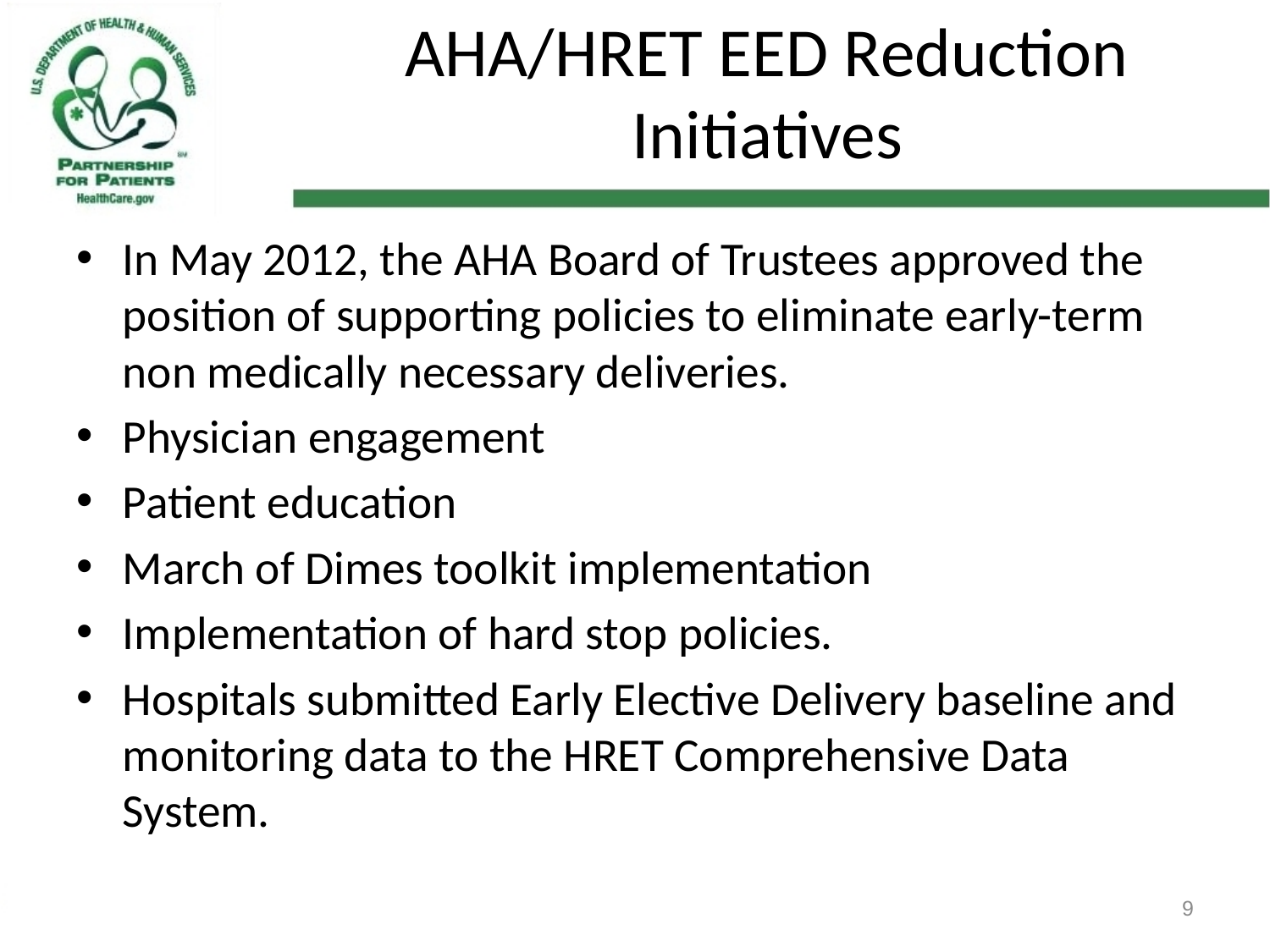

# AHA/HRET EED Reduction Initiatives
In May 2012, the AHA Board of Trustees approved the position of supporting policies to eliminate early-term non medically necessary deliveries.
Physician engagement
Patient education
March of Dimes toolkit implementation
Implementation of hard stop policies.
Hospitals submitted Early Elective Delivery baseline and monitoring data to the HRET Comprehensive Data System.

9